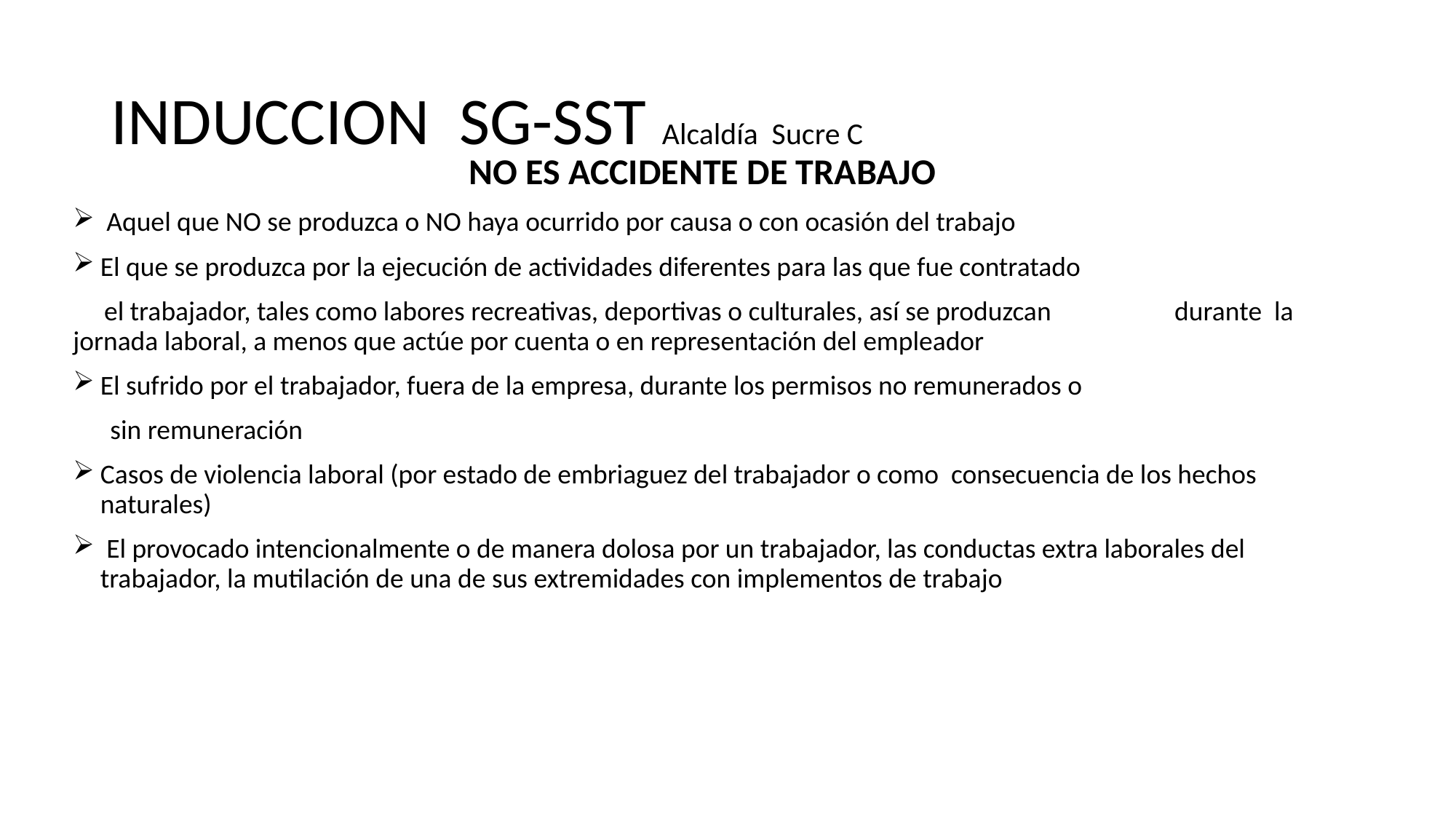

# INDUCCION  SG-SST Alcaldía  Sucre C
NO ES ACCIDENTE DE TRABAJO
 Aquel que NO se produzca o NO haya ocurrido por causa o con ocasión del trabajo
El que se produzca por la ejecución de actividades diferentes para las que fue contratado
     el trabajador, tales como labores recreativas, deportivas o culturales, así se produzcan                    durante  la jornada laboral, a menos que actúe por cuenta o en representación del empleador
El sufrido por el trabajador, fuera de la empresa, durante los permisos no remunerados o
      sin remuneración
Casos de violencia laboral (por estado de embriaguez del trabajador o como  consecuencia de los hechos naturales)
 El provocado intencionalmente o de manera dolosa por un trabajador, las conductas extra laborales del trabajador, la mutilación de una de sus extremidades con implementos de trabajo